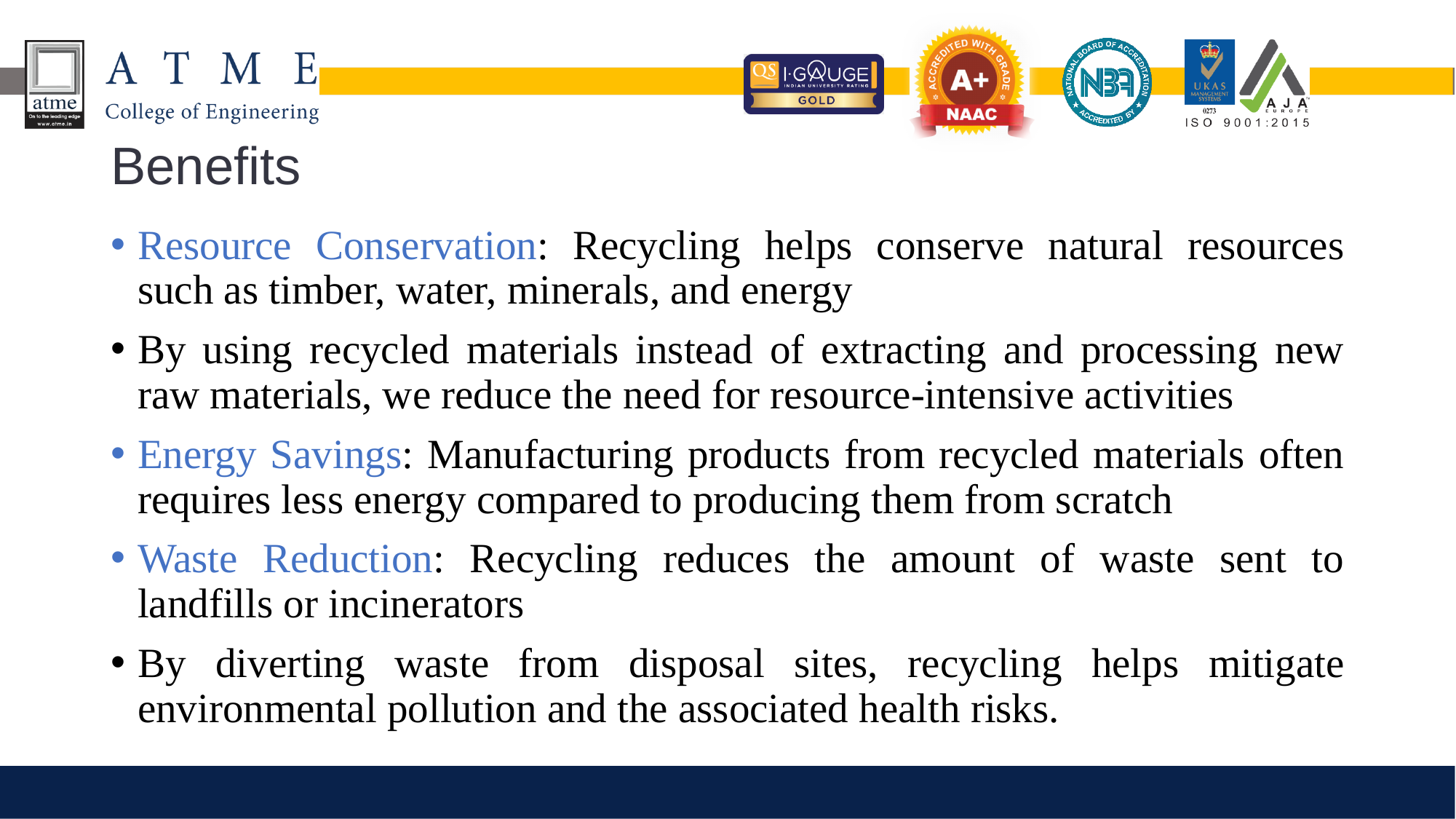

# Benefits
Resource Conservation: Recycling helps conserve natural resources such as timber, water, minerals, and energy
By using recycled materials instead of extracting and processing new raw materials, we reduce the need for resource-intensive activities
Energy Savings: Manufacturing products from recycled materials often requires less energy compared to producing them from scratch
Waste Reduction: Recycling reduces the amount of waste sent to landfills or incinerators
By diverting waste from disposal sites, recycling helps mitigate environmental pollution and the associated health risks.